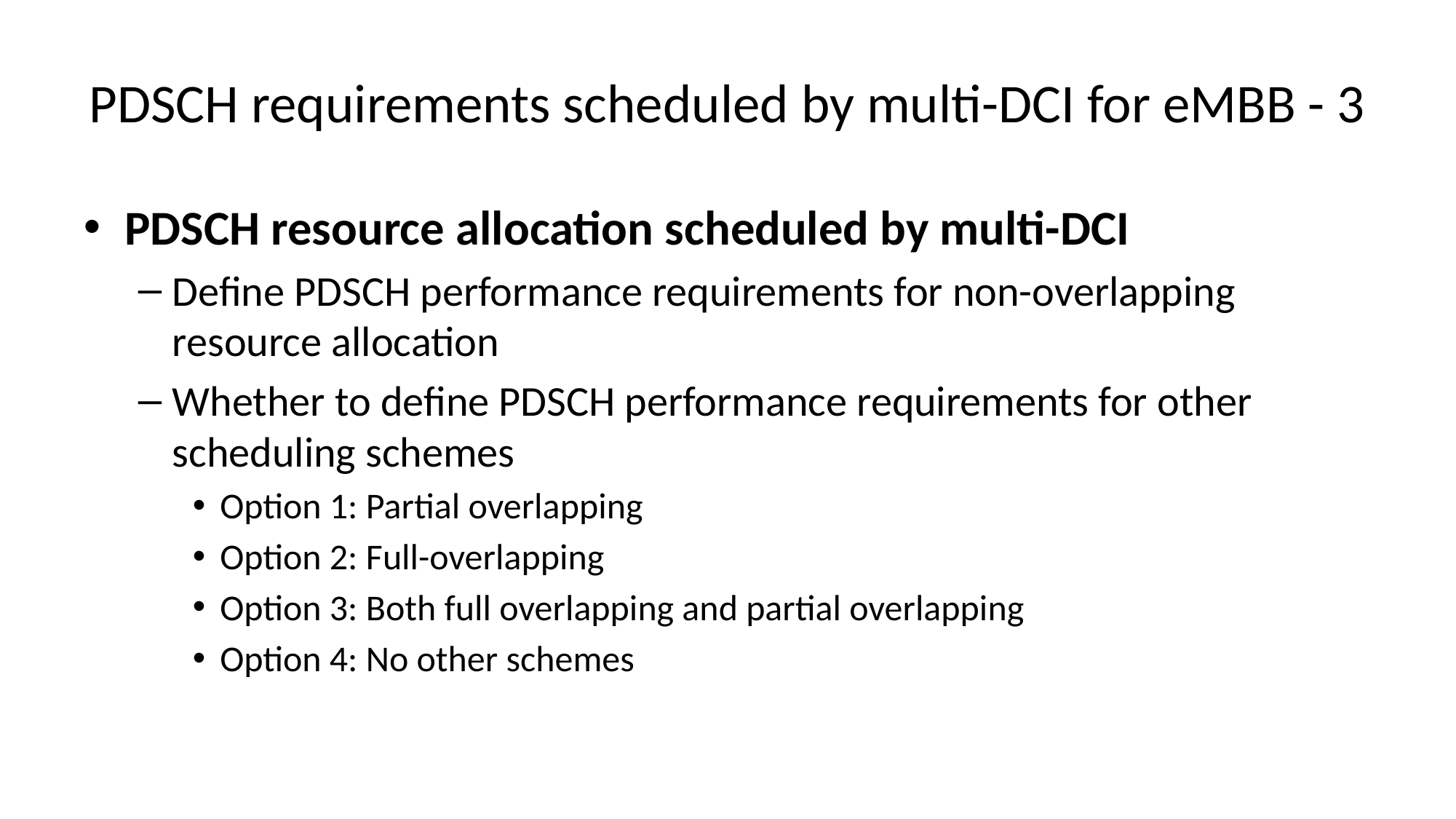

# PDSCH requirements scheduled by multi-DCI for eMBB - 3
PDSCH resource allocation scheduled by multi-DCI
Define PDSCH performance requirements for non-overlapping resource allocation
Whether to define PDSCH performance requirements for other scheduling schemes
Option 1: Partial overlapping
Option 2: Full-overlapping
Option 3: Both full overlapping and partial overlapping
Option 4: No other schemes